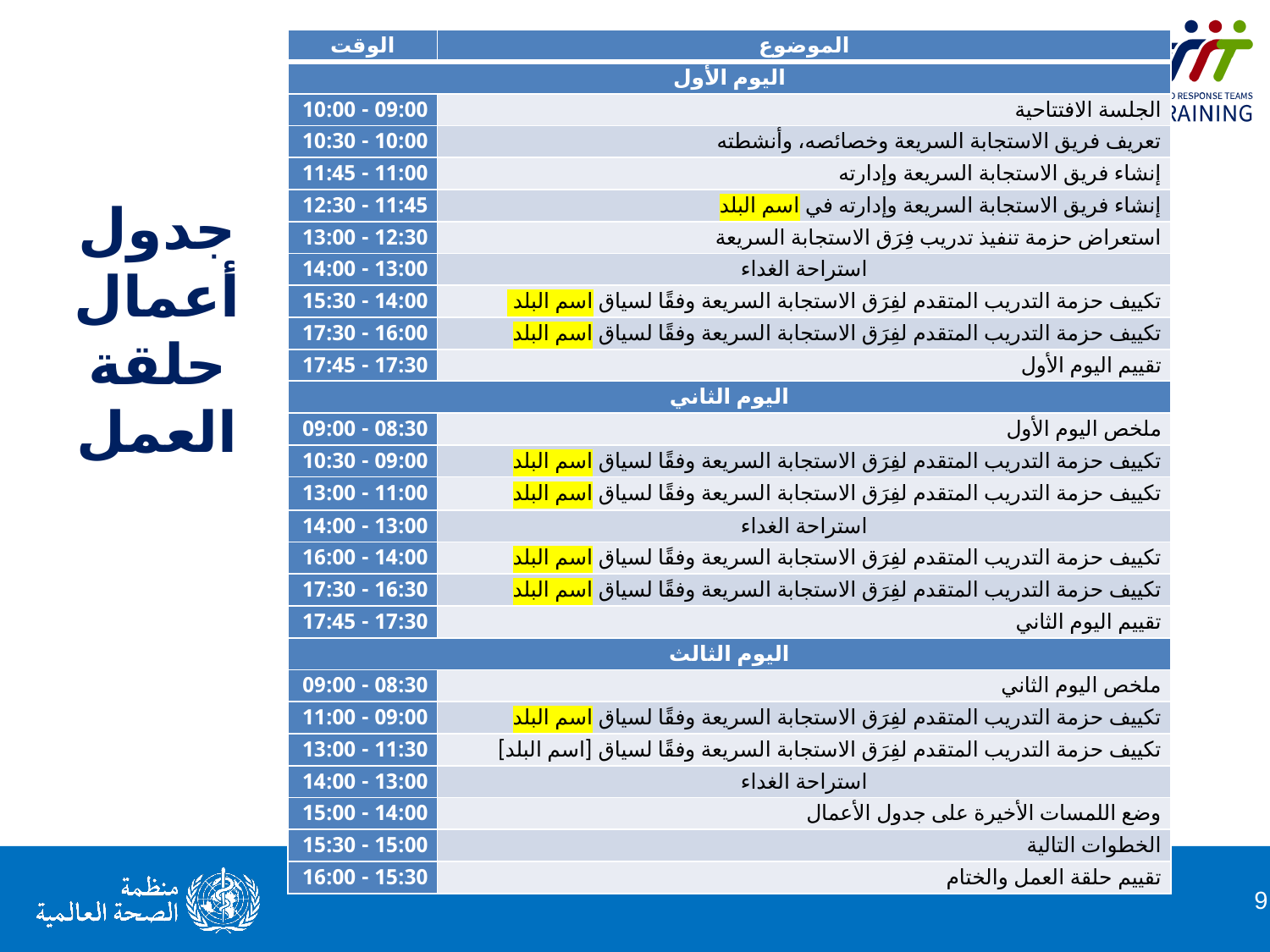

| الوقت | الموضوع |
| --- | --- |
| اليوم الأول |  |
| 09:00 - 10:00 | الجلسة الافتتاحية |
| 10:00 - 10:30 | تعريف فريق الاستجابة السريعة وخصائصه، وأنشطته |
| 11:00 - 11:45 | إنشاء فريق الاستجابة السريعة وإدارته |
| 11:45 - 12:30 | إنشاء فريق الاستجابة السريعة وإدارته في اسم البلد |
| 12:30 - 13:00 | استعراض حزمة تنفيذ تدريب فِرَق الاستجابة السريعة |
| 13:00 - 14:00 | استراحة الغداء |
| 14:00 - 15:30 | تكييف حزمة التدريب المتقدم لفِرَق الاستجابة السريعة وفقًا لسياق اسم البلد |
| 16:00 - 17:30 | تكييف حزمة التدريب المتقدم لفِرَق الاستجابة السريعة وفقًا لسياق اسم البلد |
| 17:30 - 17:45 | تقييم اليوم الأول |
| اليوم الثاني |  |
| 08:30 - 09:00 | ملخص اليوم الأول |
| 09:00 - 10:30 | تكييف حزمة التدريب المتقدم لفِرَق الاستجابة السريعة وفقًا لسياق اسم البلد |
| 11:00 - 13:00 | تكييف حزمة التدريب المتقدم لفِرَق الاستجابة السريعة وفقًا لسياق اسم البلد |
| 13:00 - 14:00 | استراحة الغداء |
| 14:00 - 16:00 | تكييف حزمة التدريب المتقدم لفِرَق الاستجابة السريعة وفقًا لسياق اسم البلد |
| 16:30 - 17:30 | تكييف حزمة التدريب المتقدم لفِرَق الاستجابة السريعة وفقًا لسياق اسم البلد |
| 17:30 - 17:45 | تقييم اليوم الثاني |
| اليوم الثالث |  |
| 08:30 - 09:00 | ملخص اليوم الثاني |
| 09:00 - 11:00 | تكييف حزمة التدريب المتقدم لفِرَق الاستجابة السريعة وفقًا لسياق اسم البلد |
| 11:30 - 13:00 | تكييف حزمة التدريب المتقدم لفِرَق الاستجابة السريعة وفقًا لسياق [اسم البلد] |
| 13:00 - 14:00 | استراحة الغداء |
| 14:00 - 15:00 | وضع اللمسات الأخيرة على جدول الأعمال |
| 15:00 - 15:30 | الخطوات التالية |
| 15:30 - 16:00 | تقييم حلقة العمل والختام |
# جدول أعمال حلقة العمل